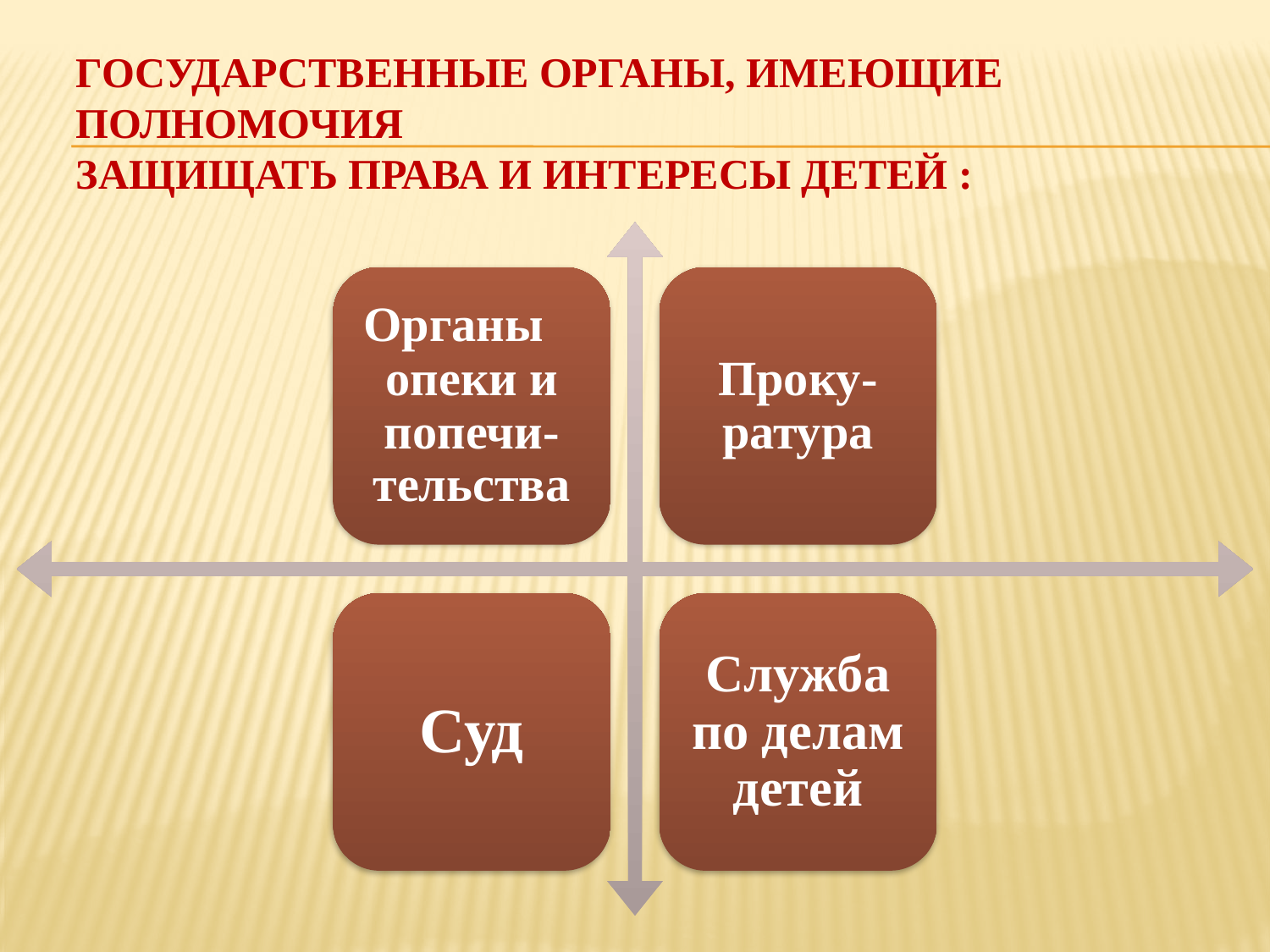

# Государственные органы, имеющие полномочия защищать права и интересы детей :
Органы    опеки и попечи-тельства
Проку-ратура
Суд
Служба по делам детей